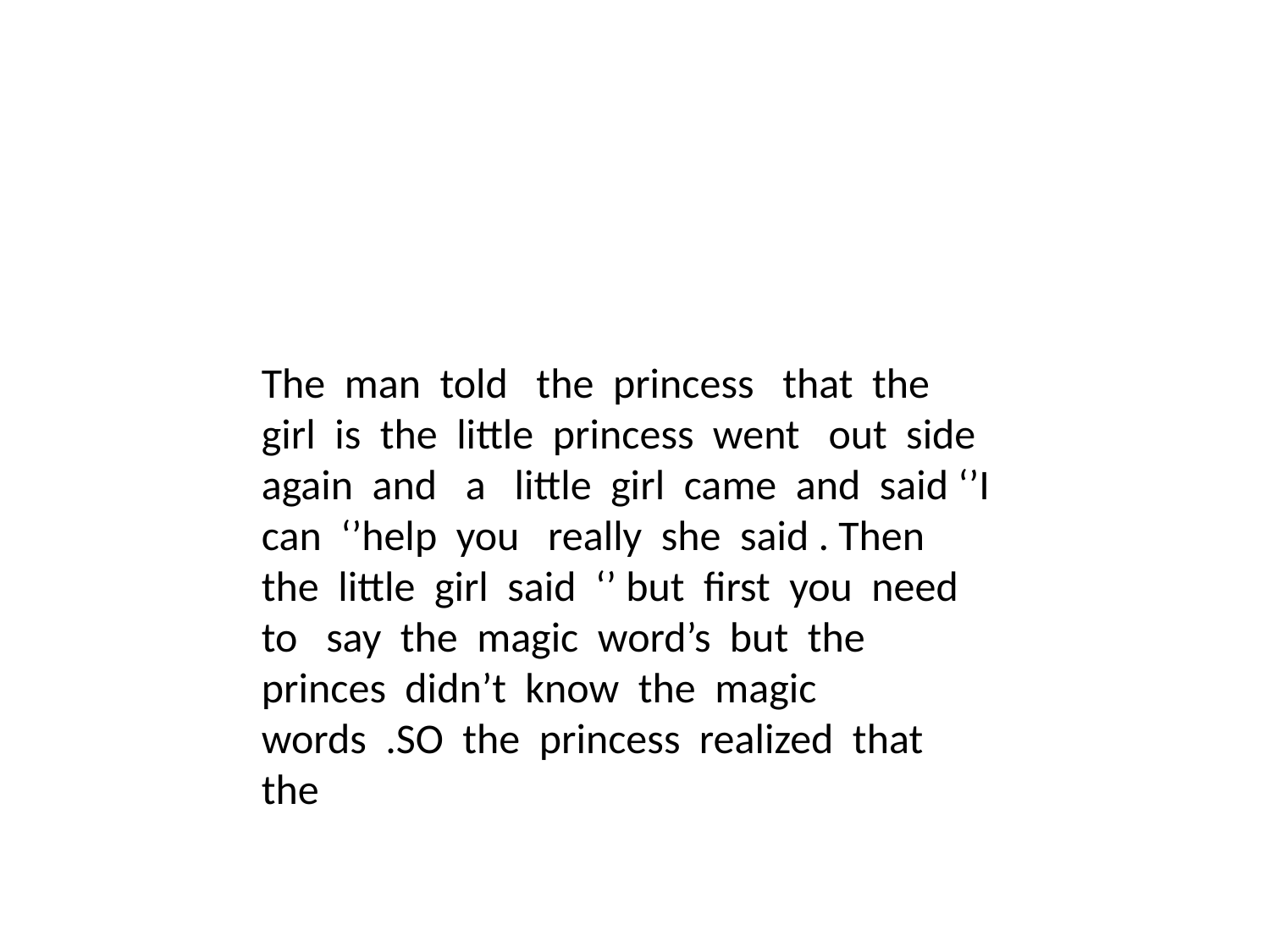

The  man  told   the  princess   that  the  girl  is  the  little  princess  went   out  side  again  and   a   little  girl  came  and  said ‘’I can  ‘’help  you   really  she  said . Then   the  little  girl  said  ‘’ but  first  you  need  to   say  the  magic  word’s  but  the  princes  didn’t  know  the  magic  words  .SO  the  princess  realized  that  the